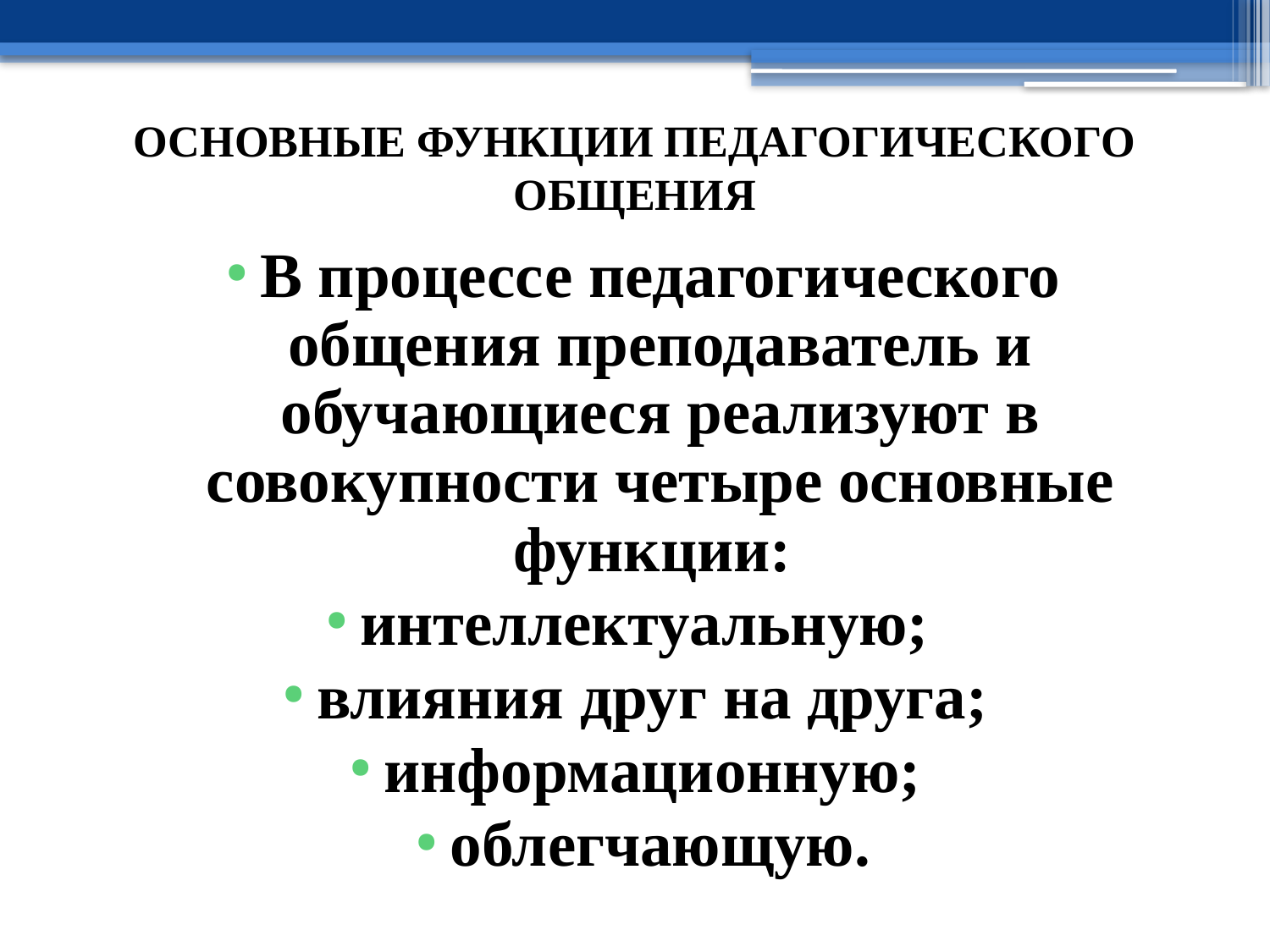

# ОСНОВНЫЕ ФУНКЦИИ ПЕДАГОГИЧЕСКОГО ОБЩЕНИЯ
В процессе педагогического общения преподаватель и обучающиеся реализуют в совокупности четыре основные функции:
интеллектуальную;
влияния друг на друга;
информационную;
облегчающую.